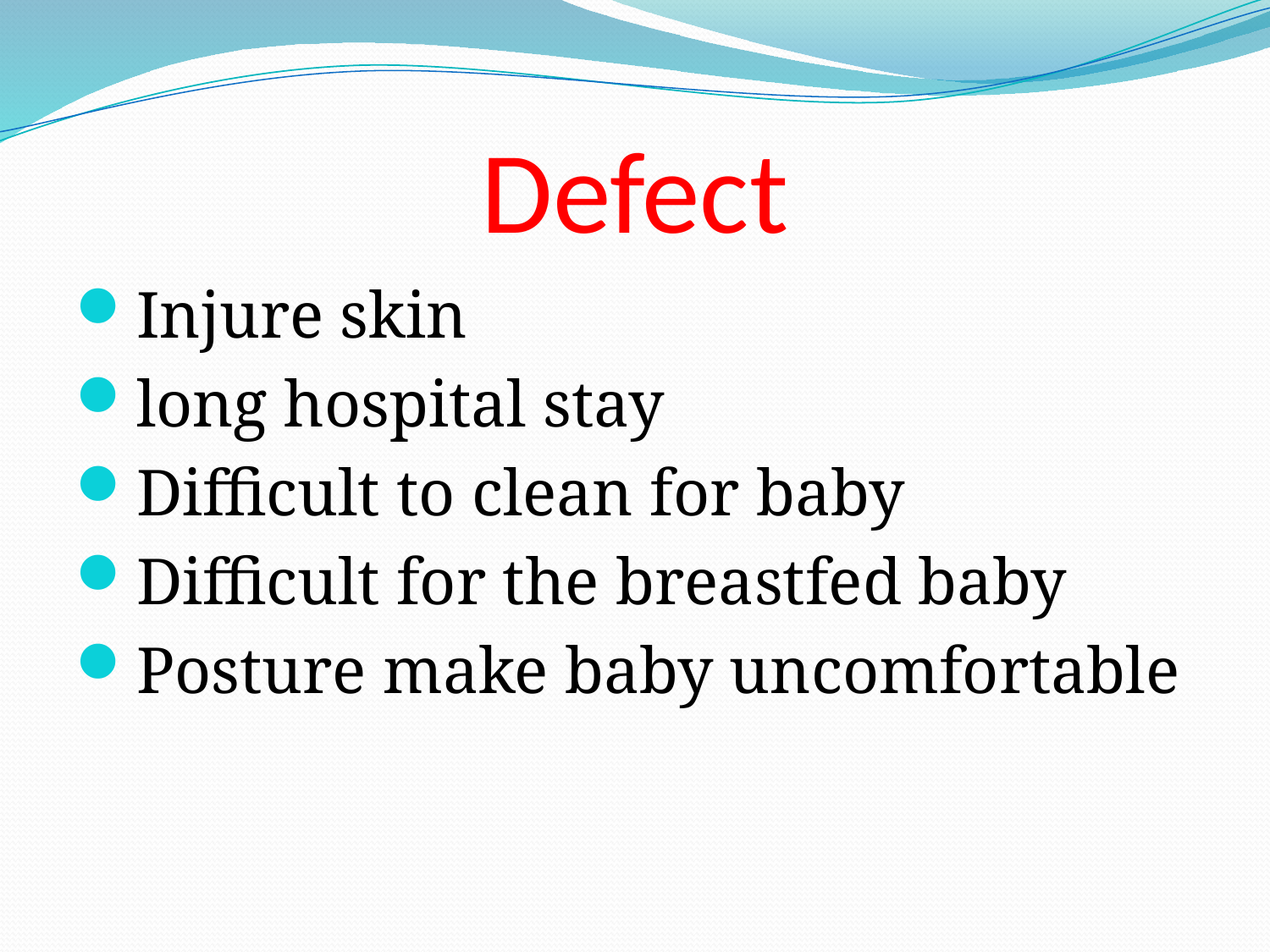

# Defect
Injure skin
long hospital stay
Difficult to clean for baby
Difficult for the breastfed baby
Posture make baby uncomfortable